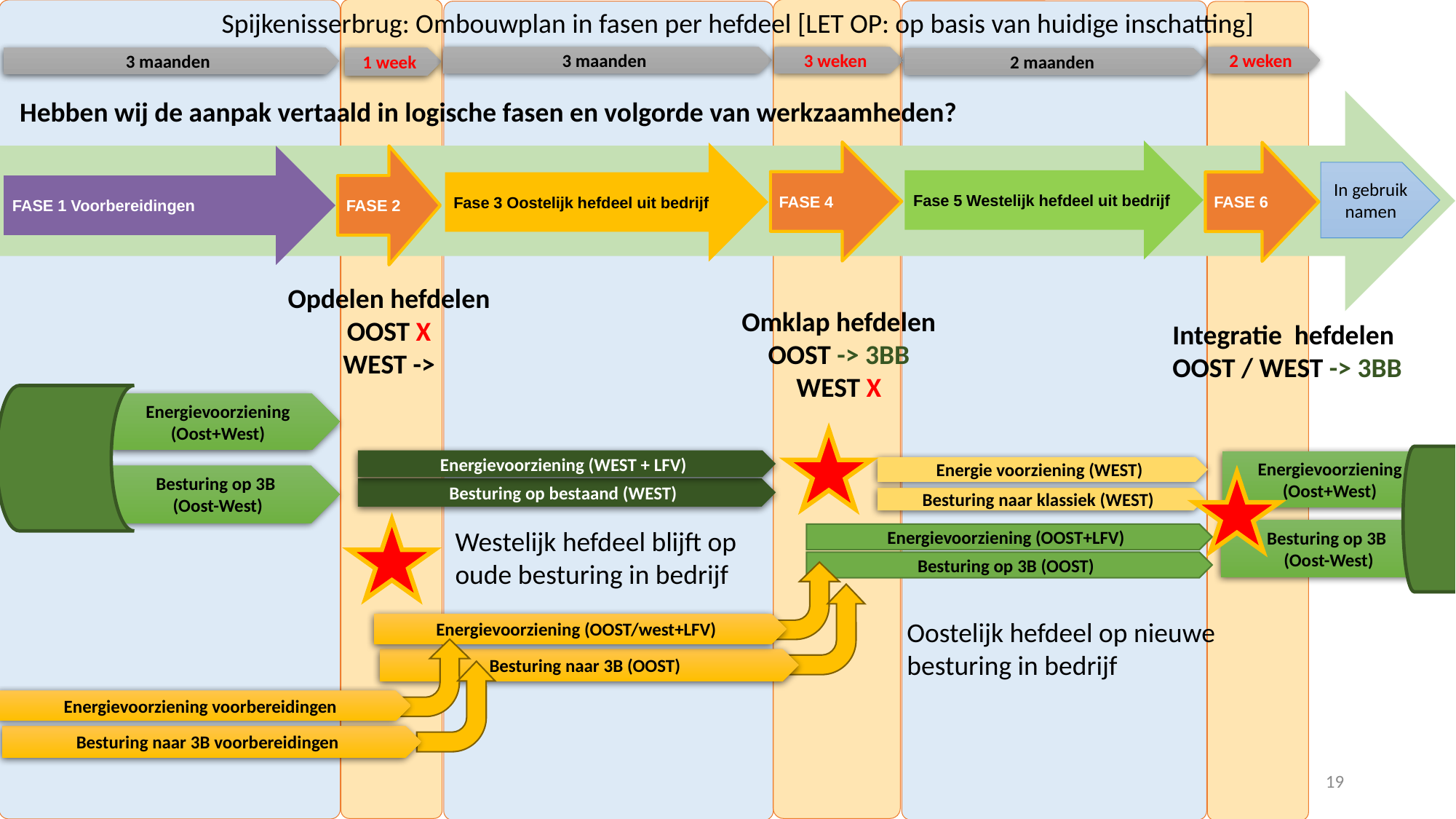

2 weken
3 weken
3 maanden
1 week
3 maanden
2 maanden
Spijkenisserbrug: Ombouwplan in fasen per hefdeel [LET OP: op basis van huidige inschatting]
Hebben wij de aanpak vertaald in logische fasen en volgorde van werkzaamheden?

Fase 5 Westelijk hefdeel uit bedrijf
FASE 4
FASE 6
Fase 3 Oostelijk hefdeel uit bedrijf
FASE 2
FASE 1 Voorbereidingen
In gebruik namen
Opdelen hefdelen
OOST X
WEST ->
Omklap hefdelen
OOST -> 3BB
WEST X
Integratie  hefdelen OOST / WEST -> 3BB

Energievoorziening
(Oost+West)

Energievoorziening (WEST + LFV)
Energievoorziening
(Oost+West)
Energie voorziening (WEST)
Besturing op 3B
(Oost-West)

Besturing op bestaand (WEST)
Besturing naar klassiek (WEST)
Westelijk hefdeel blijft op oude besturing in bedrijf

Besturing op 3B
(Oost-West)
Energievoorziening (OOST+LFV)
Besturing op 3B (OOST)

Oostelijk hefdeel op nieuwe besturing in bedrijf
Energievoorziening (OOST/west+LFV)

Besturing naar 3B (OOST)

Energievoorziening voorbereidingen
Besturing naar 3B voorbereidingen
19